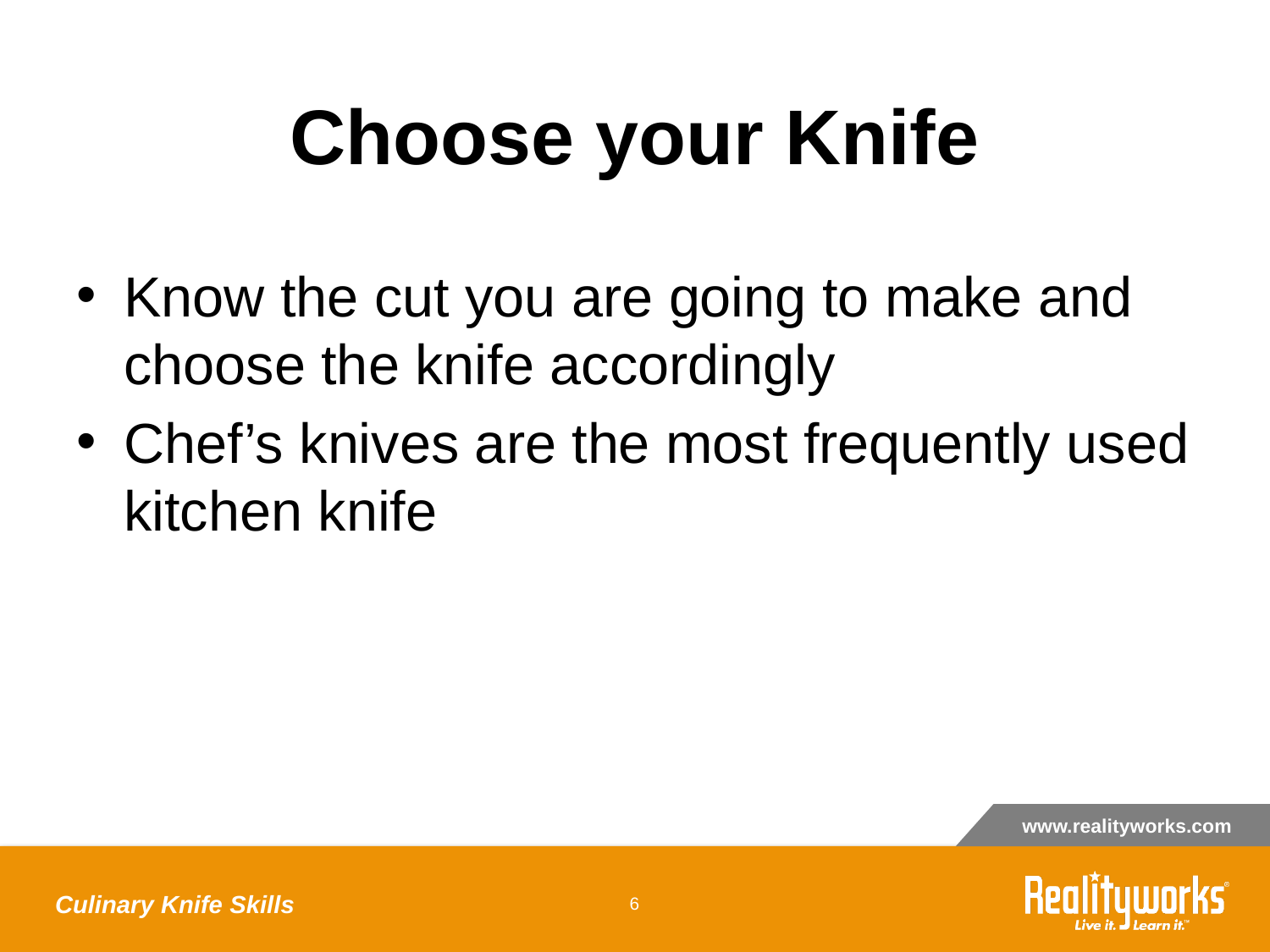

# Choose your Knife
Know the cut you are going to make and choose the knife accordingly
Chef’s knives are the most frequently used kitchen knife

Culinary Knife Skills
6